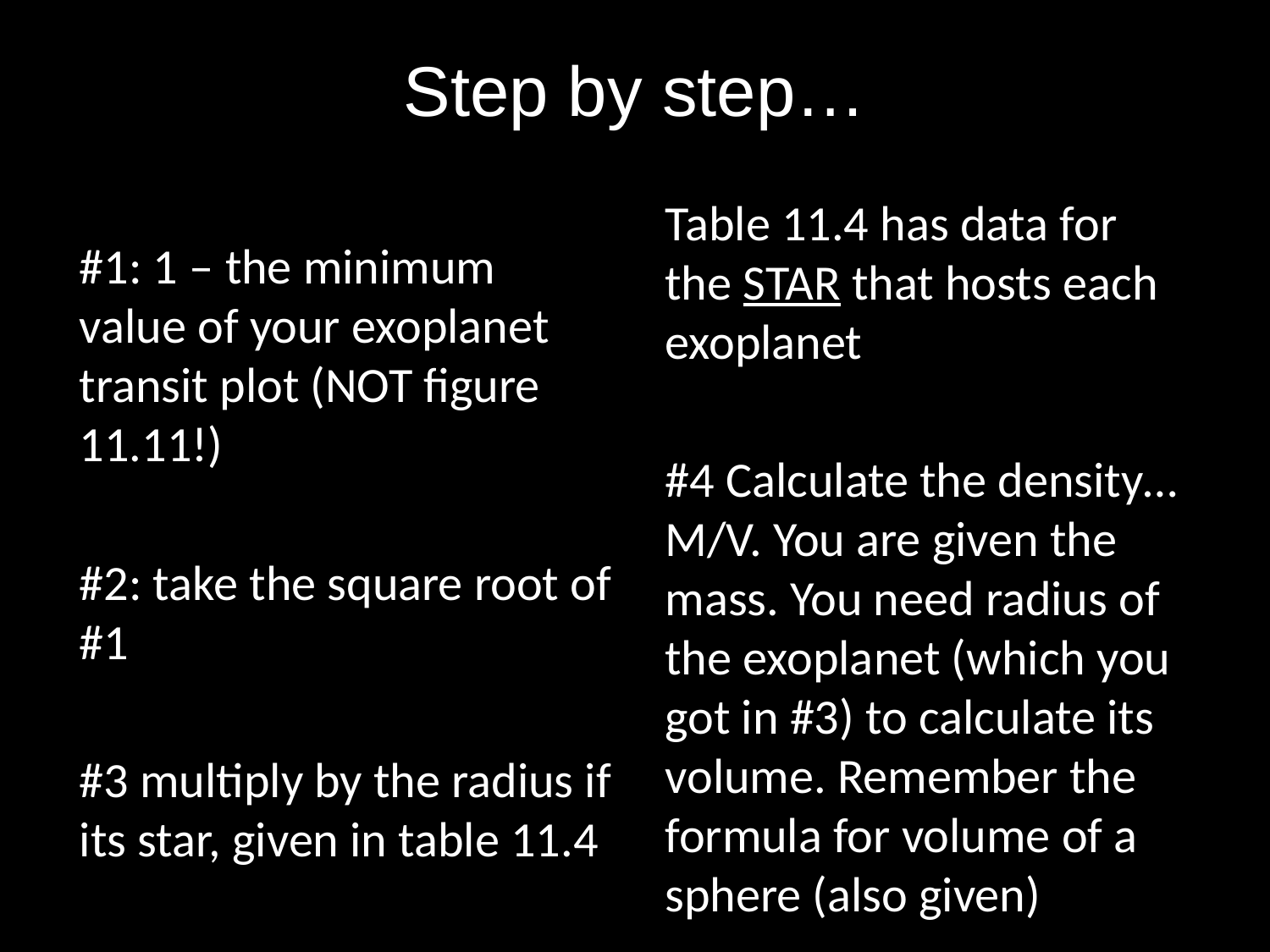

Step by step…
Table 11.4 has data for the STAR that hosts each exoplanet

#4 Calculate the density… M/V. You are given the mass. You need radius of the exoplanet (which you got in #3) to calculate its volume. Remember the formula for volume of a sphere (also given)
#1: 1 – the minimum value of your exoplanet transit plot (NOT figure 11.11!)

#2: take the square root of #1

#3 multiply by the radius if its star, given in table 11.4